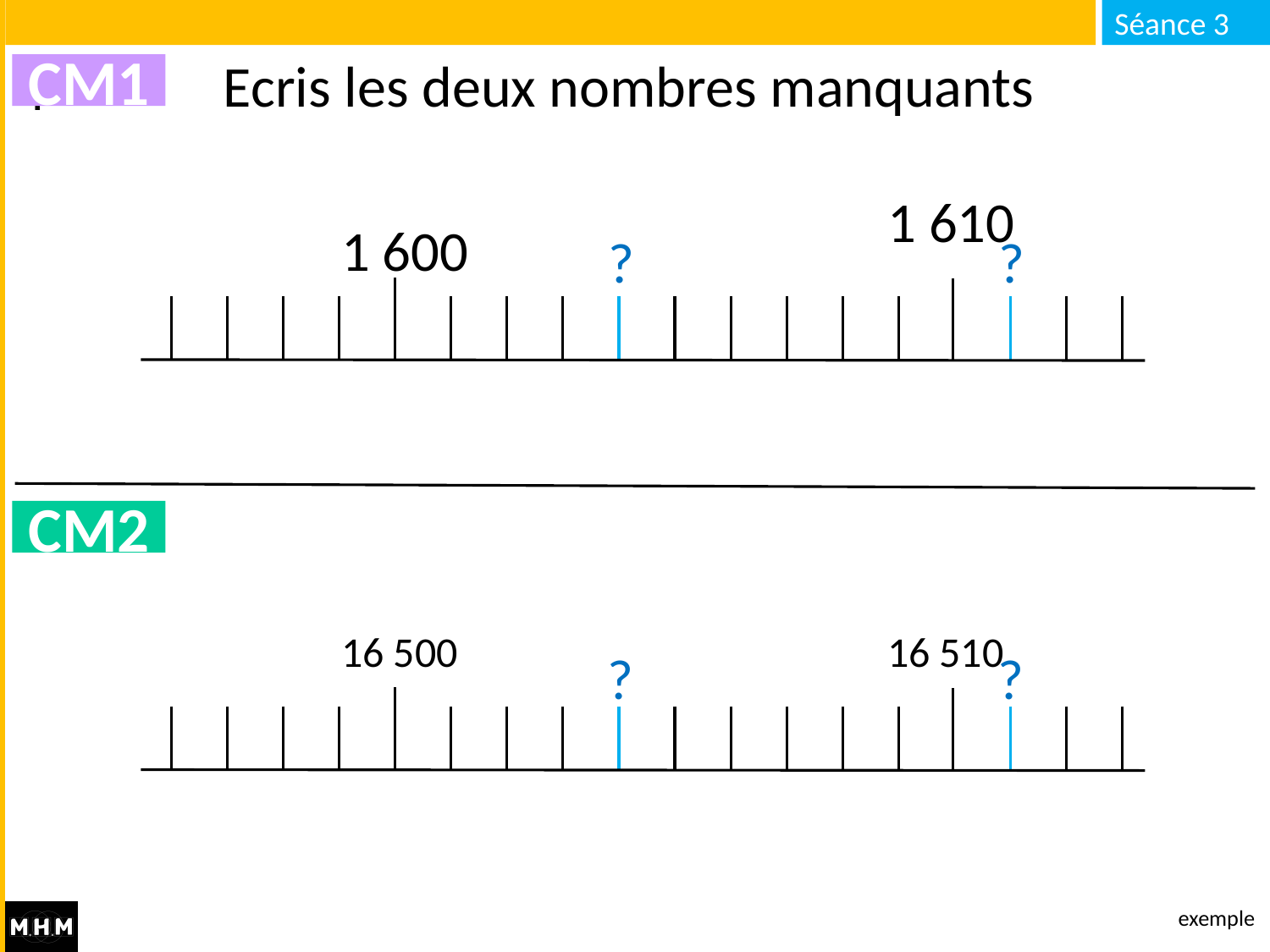

# Ecris les deux nombres manquants
CM1
1 610
1 600
?
?
CM2
16 500
16 510
?
?
exemple